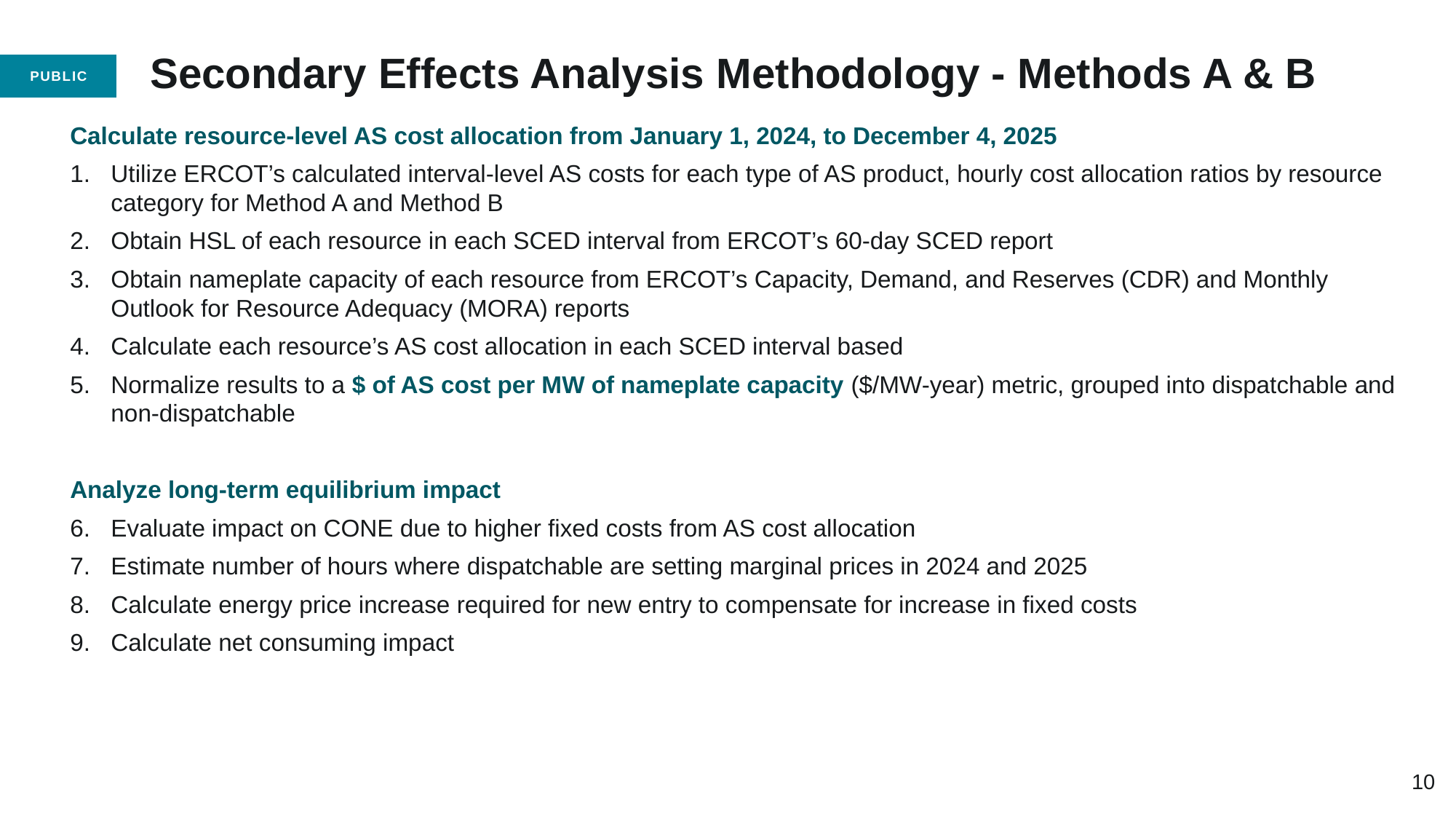

# Secondary Effects Analysis Methodology - Methods A & B
Calculate resource-level AS cost allocation from January 1, 2024, to December 4, 2025
Utilize ERCOT’s calculated interval-level AS costs for each type of AS product, hourly cost allocation ratios by resource category for Method A and Method B
Obtain HSL of each resource in each SCED interval from ERCOT’s 60-day SCED report
Obtain nameplate capacity of each resource from ERCOT’s Capacity, Demand, and Reserves (CDR) and Monthly Outlook for Resource Adequacy (MORA) reports
Calculate each resource’s AS cost allocation in each SCED interval based
Normalize results to a $ of AS cost per MW of nameplate capacity ($/MW-year) metric, grouped into dispatchable and non-dispatchable

Analyze long-term equilibrium impact
Evaluate impact on CONE due to higher fixed costs from AS cost allocation
Estimate number of hours where dispatchable are setting marginal prices in 2024 and 2025
Calculate energy price increase required for new entry to compensate for increase in fixed costs
Calculate net consuming impact
10